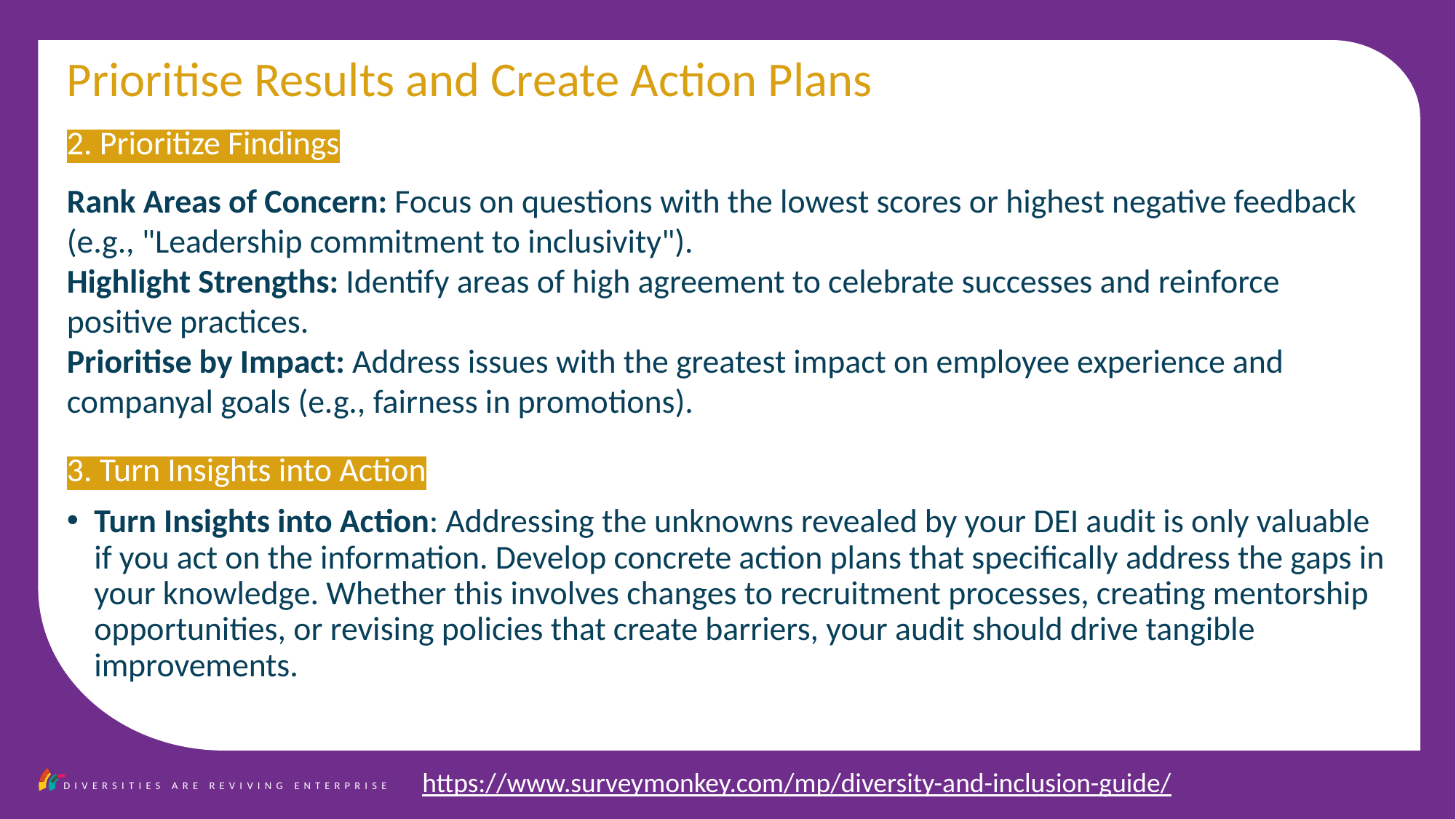

Prioritise Results and Create Action Plans
2. Prioritize Findings

Rank Areas of Concern: Focus on questions with the lowest scores or highest negative feedback (e.g., "Leadership commitment to inclusivity").
Highlight Strengths: Identify areas of high agreement to celebrate successes and reinforce positive practices.
Prioritise by Impact: Address issues with the greatest impact on employee experience and companyal goals (e.g., fairness in promotions).

3. Turn Insights into Action
Turn Insights into Action: Addressing the unknowns revealed by your DEI audit is only valuable if you act on the information. Develop concrete action plans that specifically address the gaps in your knowledge. Whether this involves changes to recruitment processes, creating mentorship opportunities, or revising policies that create barriers, your audit should drive tangible improvements.

https://www.surveymonkey.com/mp/diversity-and-inclusion-guide/